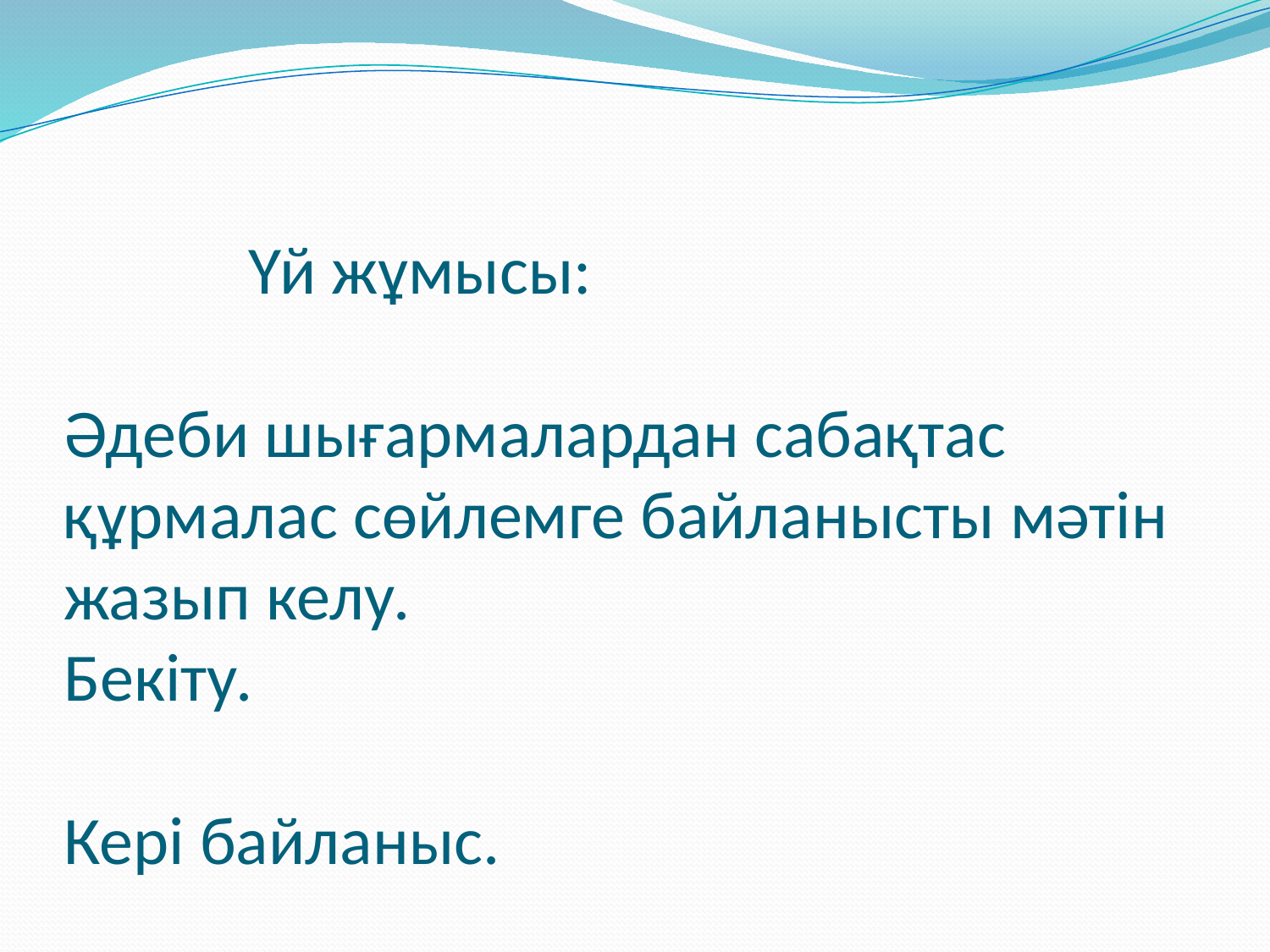

# Үй жұмысы: Әдеби шығармалардан сабақтас құрмалас сөйлемге байланысты мәтін жазып келу. Бекіту. Кері байланыс.